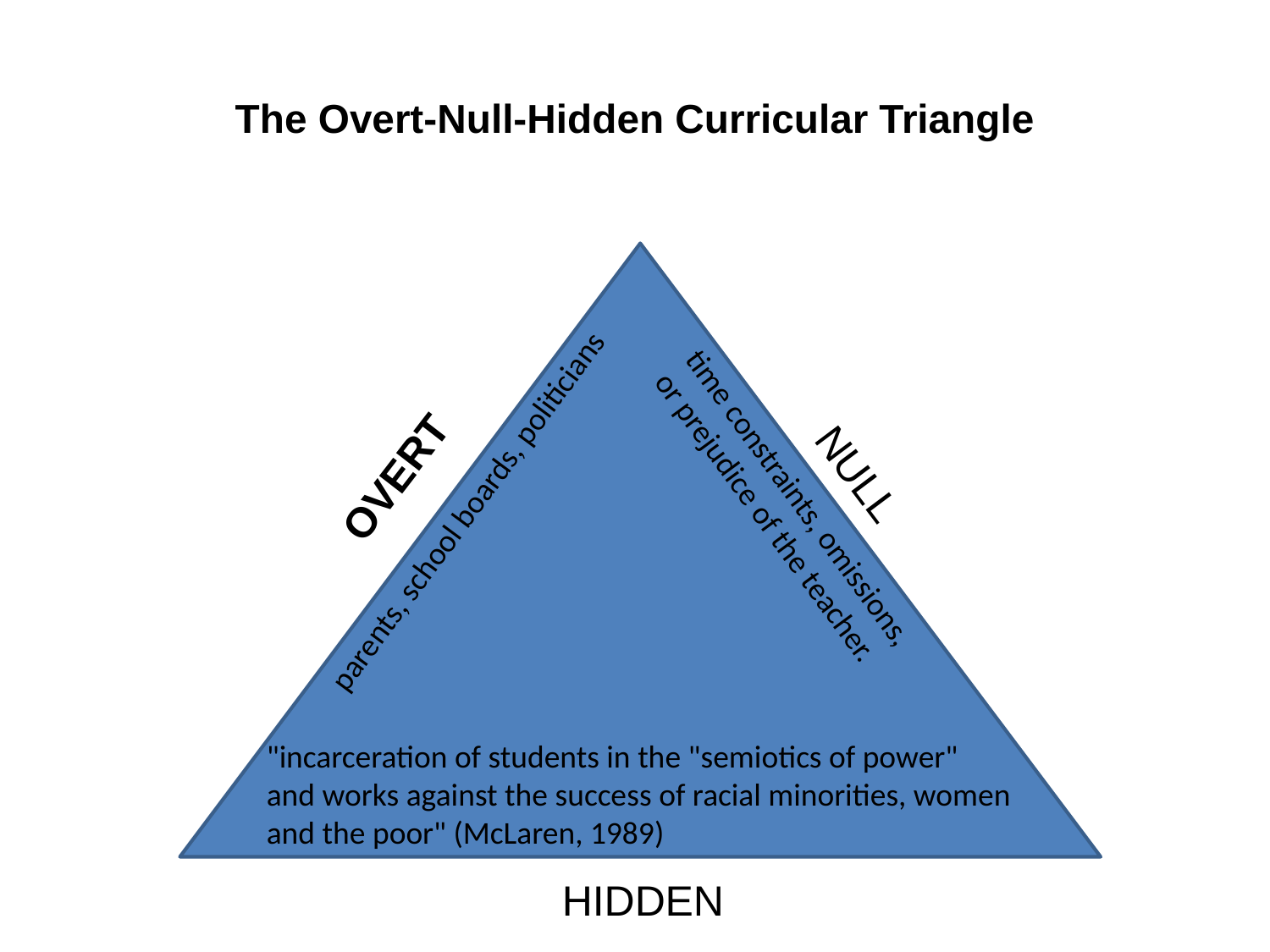

# The Overt-Null-Hidden Curricular Triangle

OVERT
NULL
time constraints, omissions,
or prejudice of the teacher.
parents, school boards, politicians
"incarceration of students in the "semiotics of power"
and works against the success of racial minorities, women and the poor" (McLaren, 1989)
HIDDEN